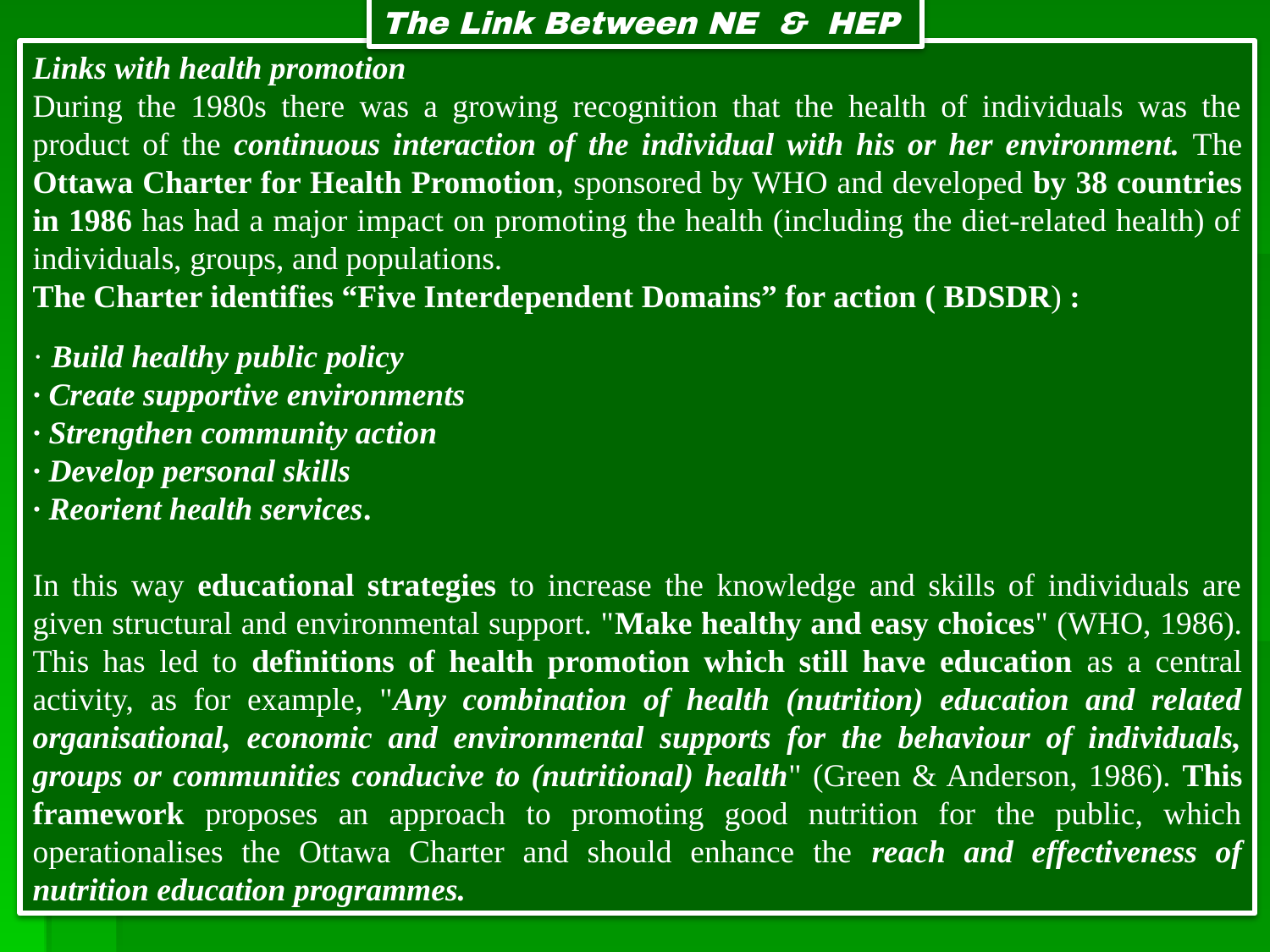

The Link Between NE  &  HEP
Links with health promotion
During the 1980s there was a growing recognition that the health of individuals was the product of the continuous interaction of the individual with his or her environment. The Ottawa Charter for Health Promotion, sponsored by WHO and developed by 38 countries in 1986 has had a major impact on promoting the health (including the diet-related health) of individuals, groups, and populations.
The Charter identifies “Five Interdependent Domains” for action ( BDSDR) :

· Build healthy public policy
· Create supportive environments
· Strengthen community action
· Develop personal skills
· Reorient health services.

In this way educational strategies to increase the knowledge and skills of individuals are given structural and environmental support. "Make healthy and easy choices" (WHO, 1986). This has led to definitions of health promotion which still have education as a central activity, as for example, "Any combination of health (nutrition) education and related organisational, economic and environmental supports for the behaviour of individuals, groups or communities conducive to (nutritional) health" (Green & Anderson, 1986). This framework proposes an approach to promoting good nutrition for the public, which operationalises the Ottawa Charter and should enhance the reach and effectiveness of nutrition education programmes.
CHS465
JOHALI NutHE2015
29